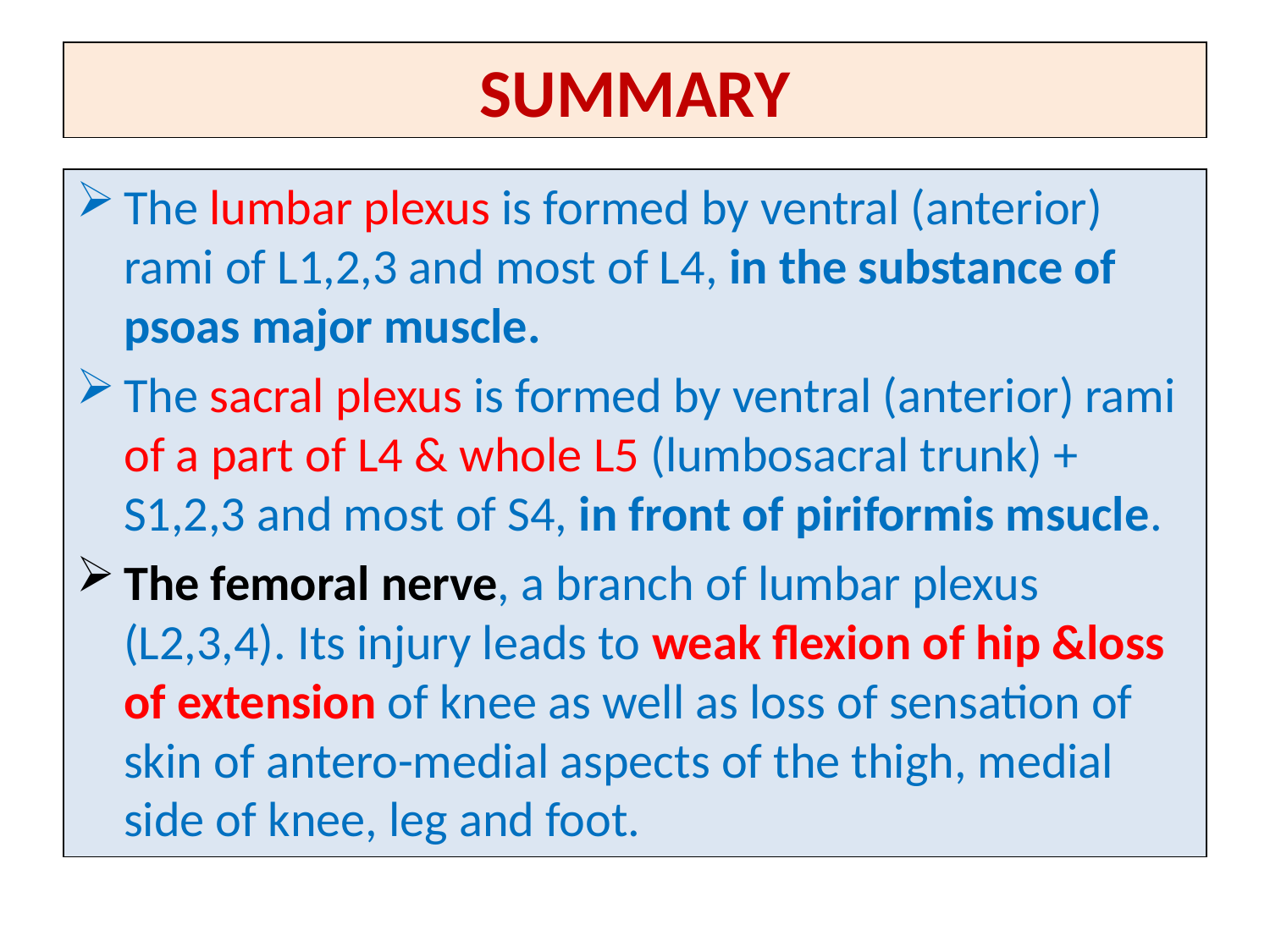

# SUMMARY
The lumbar plexus is formed by ventral (anterior) rami of L1,2,3 and most of L4, in the substance of psoas major muscle.
The sacral plexus is formed by ventral (anterior) rami of a part of L4 & whole L5 (lumbosacral trunk) + S1,2,3 and most of S4, in front of piriformis msucle.
The femoral nerve, a branch of lumbar plexus (L2,3,4). Its injury leads to weak flexion of hip &loss of extension of knee as well as loss of sensation of skin of antero-medial aspects of the thigh, medial side of knee, leg and foot.